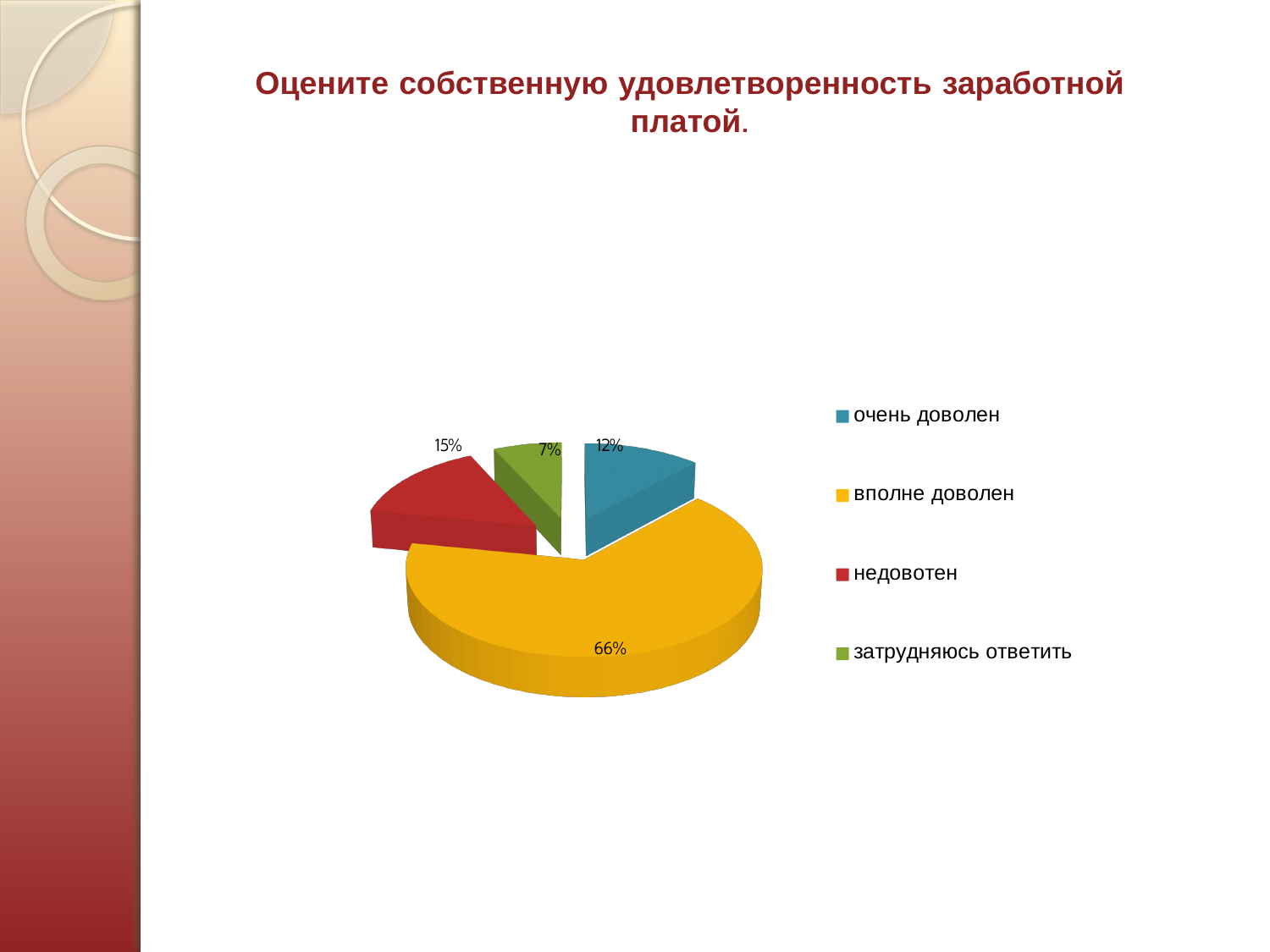

Оцените собственную удовлетворенность заработной платой.

[unsupported chart]